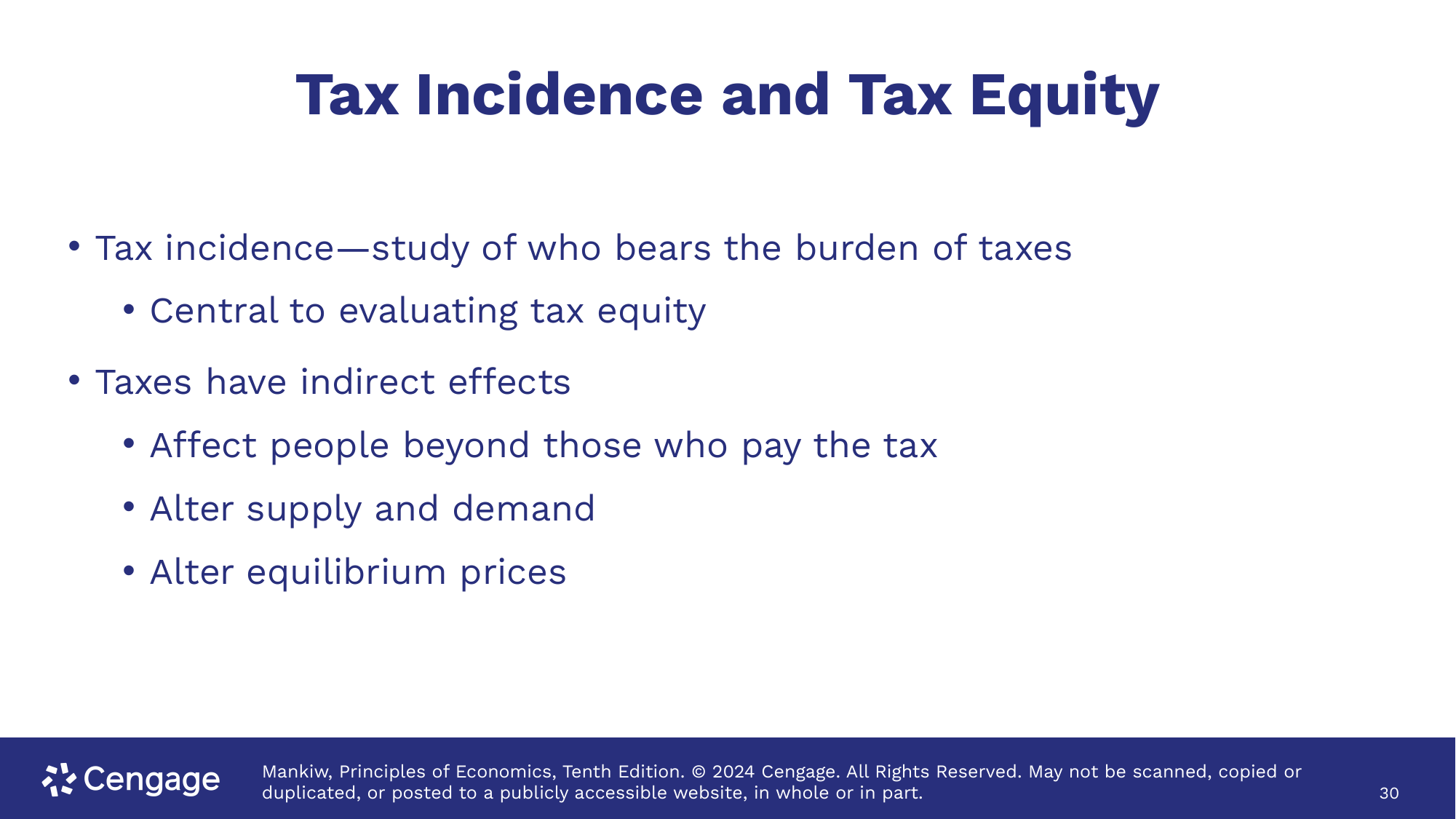

# Tax Incidence and Tax Equity
Tax incidence—study of who bears the burden of taxes
Central to evaluating tax equity
Taxes have indirect effects
Affect people beyond those who pay the tax
Alter supply and demand
Alter equilibrium prices